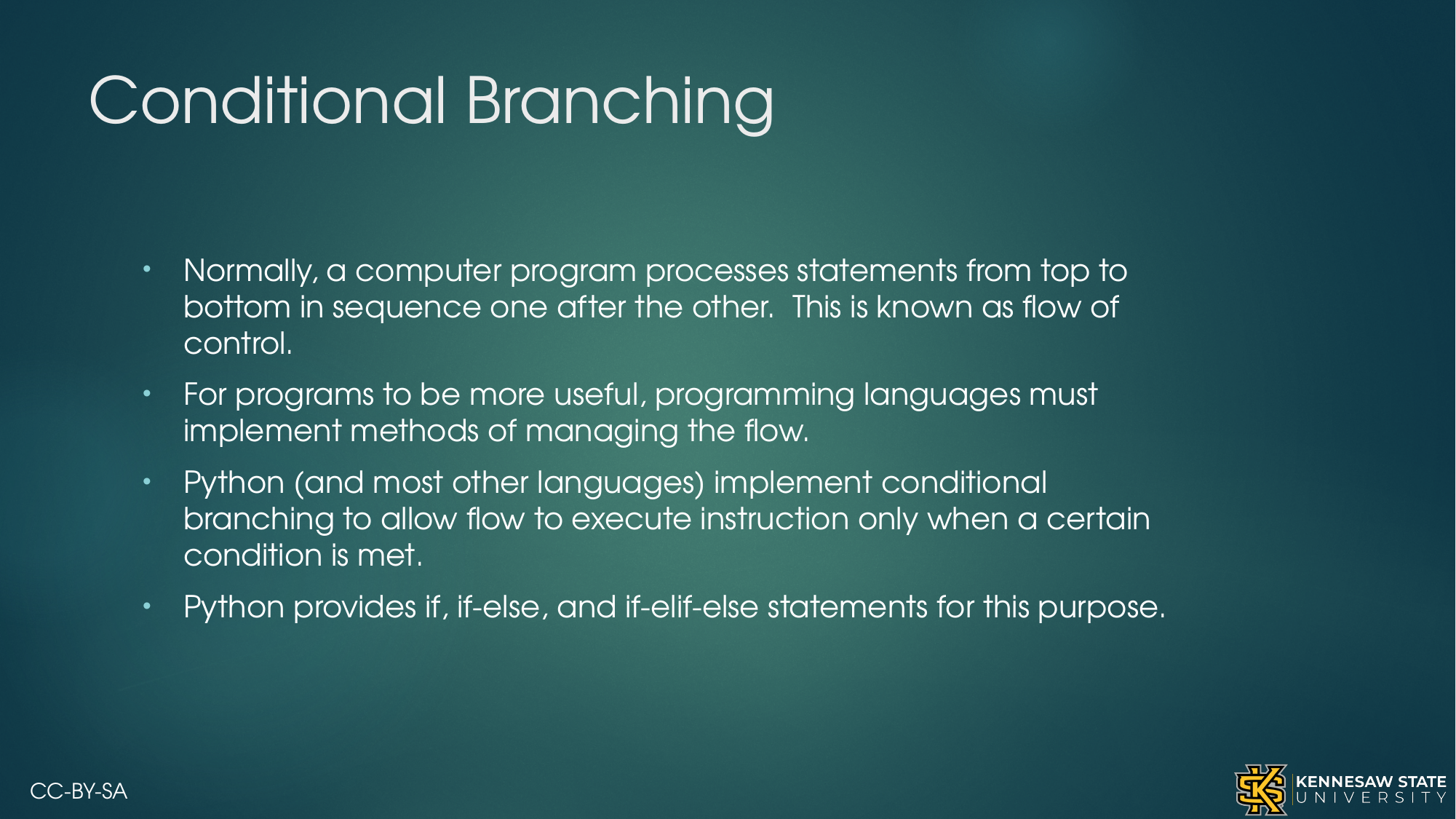

# Conditional Branching
Normally, a computer program processes statements from top to bottom in sequence one after the other.  This is known as flow of control.
For programs to be more useful, programming languages must implement methods of managing the flow.
Python (and most other languages) implement conditional branching to allow flow to execute instruction only when a certain condition is met.
Python provides if, if-else, and if-elif-else statements for this purpose.